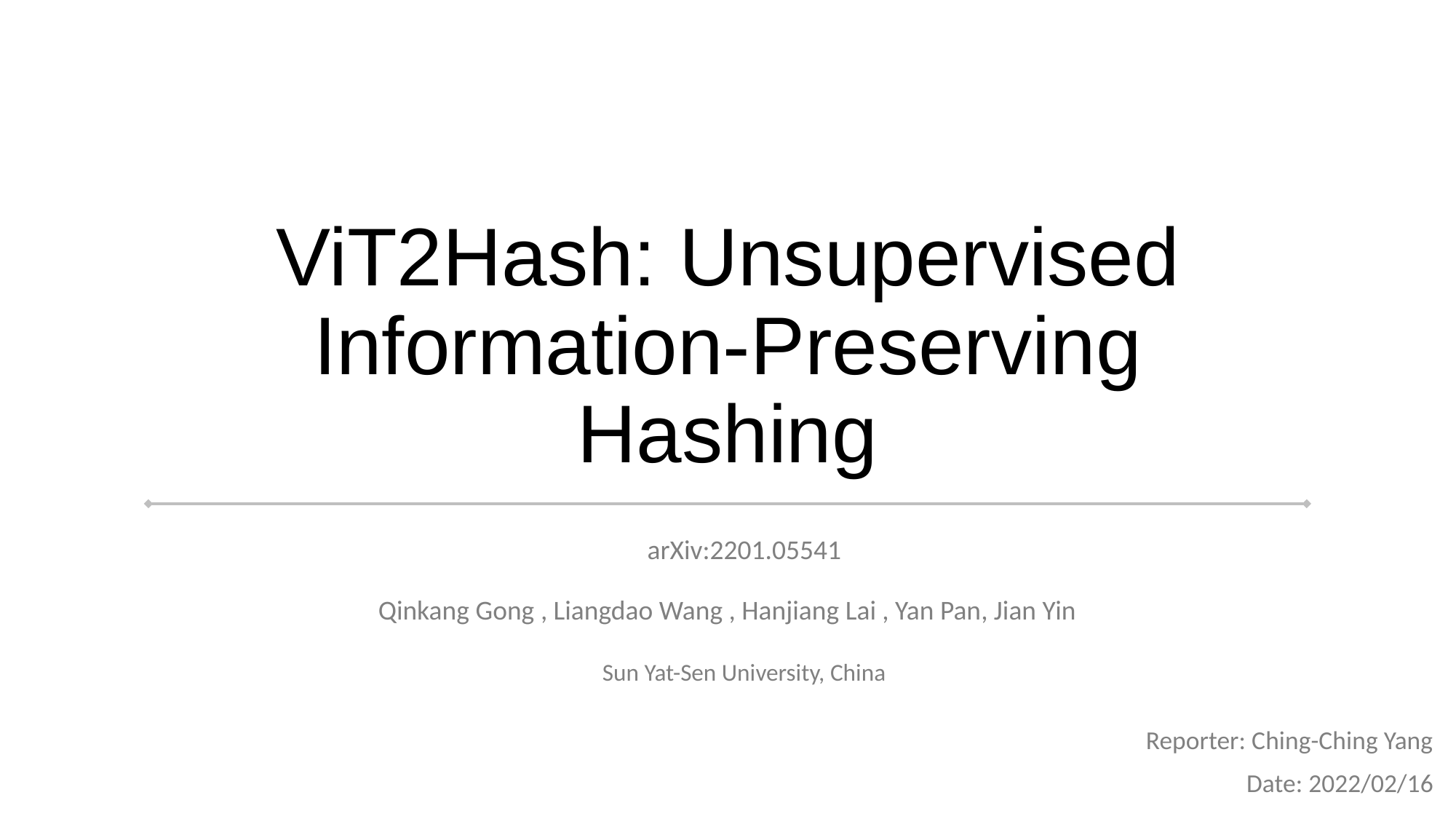

# ViT2Hash: Unsupervised Information-Preserving Hashing
arXiv:2201.05541
Qinkang Gong , Liangdao Wang , Hanjiang Lai , Yan Pan, Jian Yin
Sun Yat-Sen University, China
Reporter: Ching-Ching Yang
Date: 2022/02/16